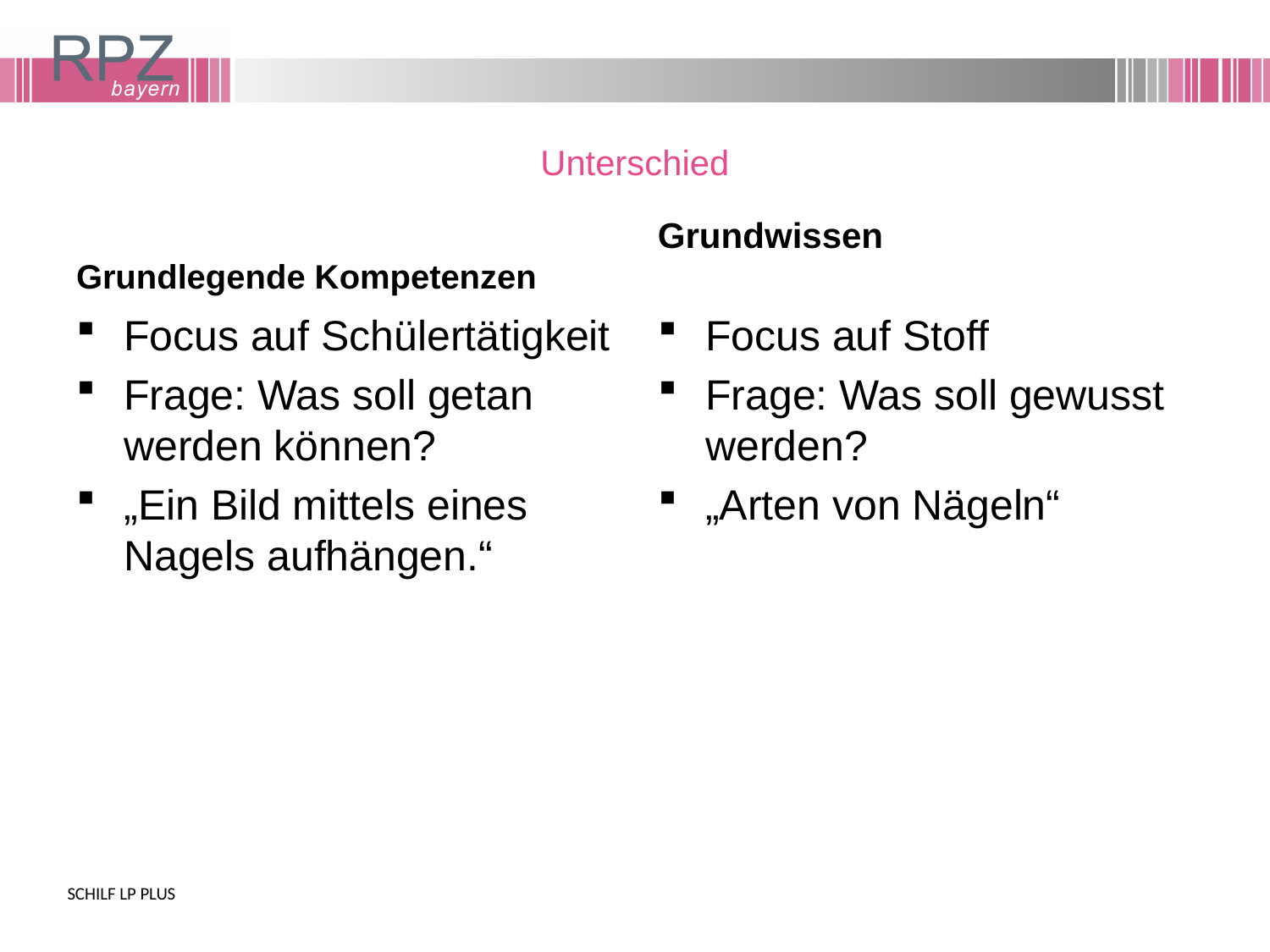

# Unterschied
Grundwissen
Grundlegende Kompetenzen
Focus auf Schülertätigkeit
Frage: Was soll getan werden können?
„Ein Bild mittels eines Nagels aufhängen.“
Focus auf Stoff
Frage: Was soll gewusst werden?
„Arten von Nägeln“